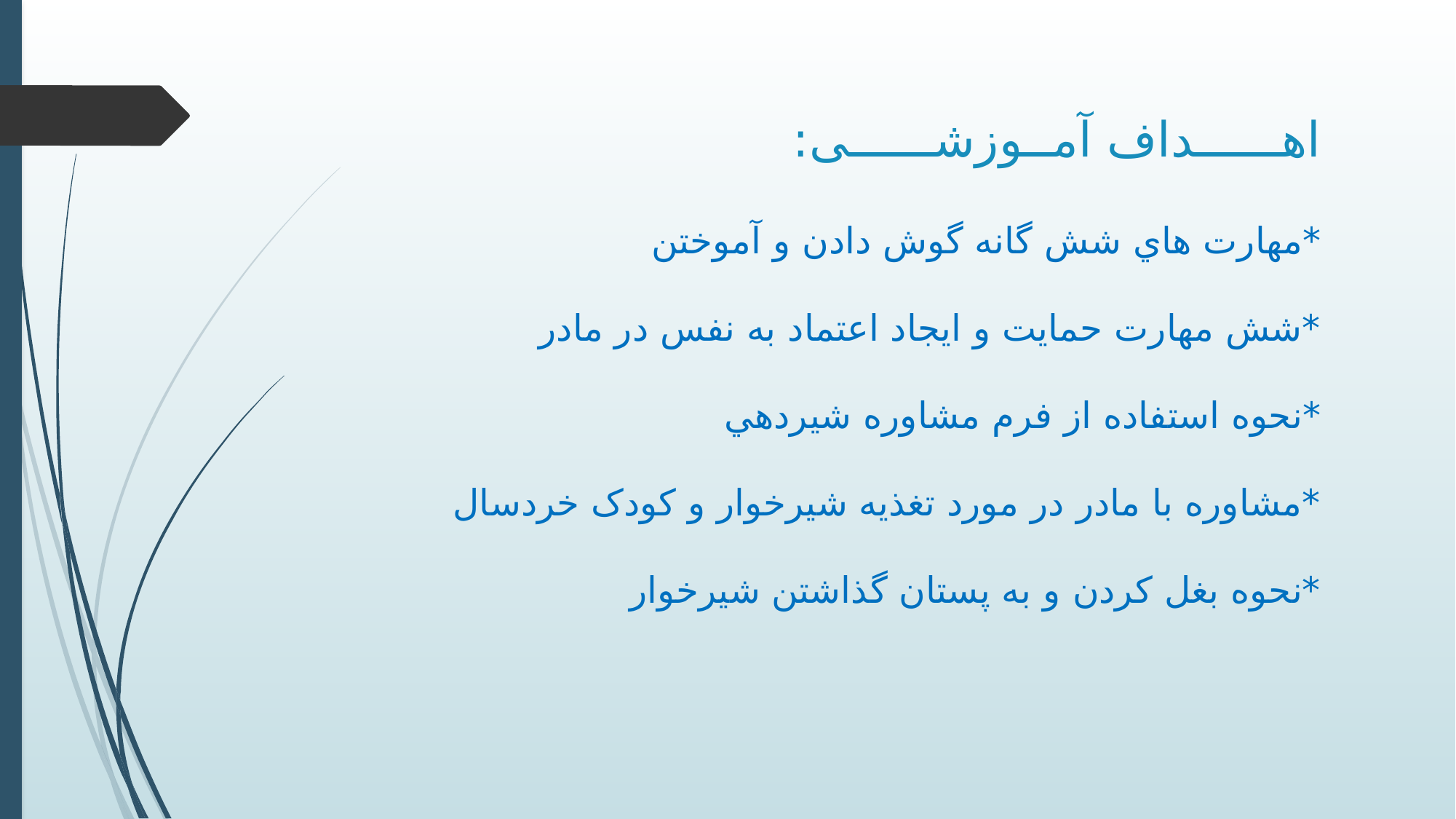

# اهــــــداف آمــوزشــــــی: *مهارت هاي شش گانه گوش دادن و آموختن *شش مهارت حمايت و ايجاد اعتماد به نفس در مادر *نحوه استفاده از فرم مشاوره شيردهي *مشاوره با مادر در مورد تغذيه شيرخوار و كودک خردسال *نحوه بغل كردن و به پستان گذاشتن شيرخوار